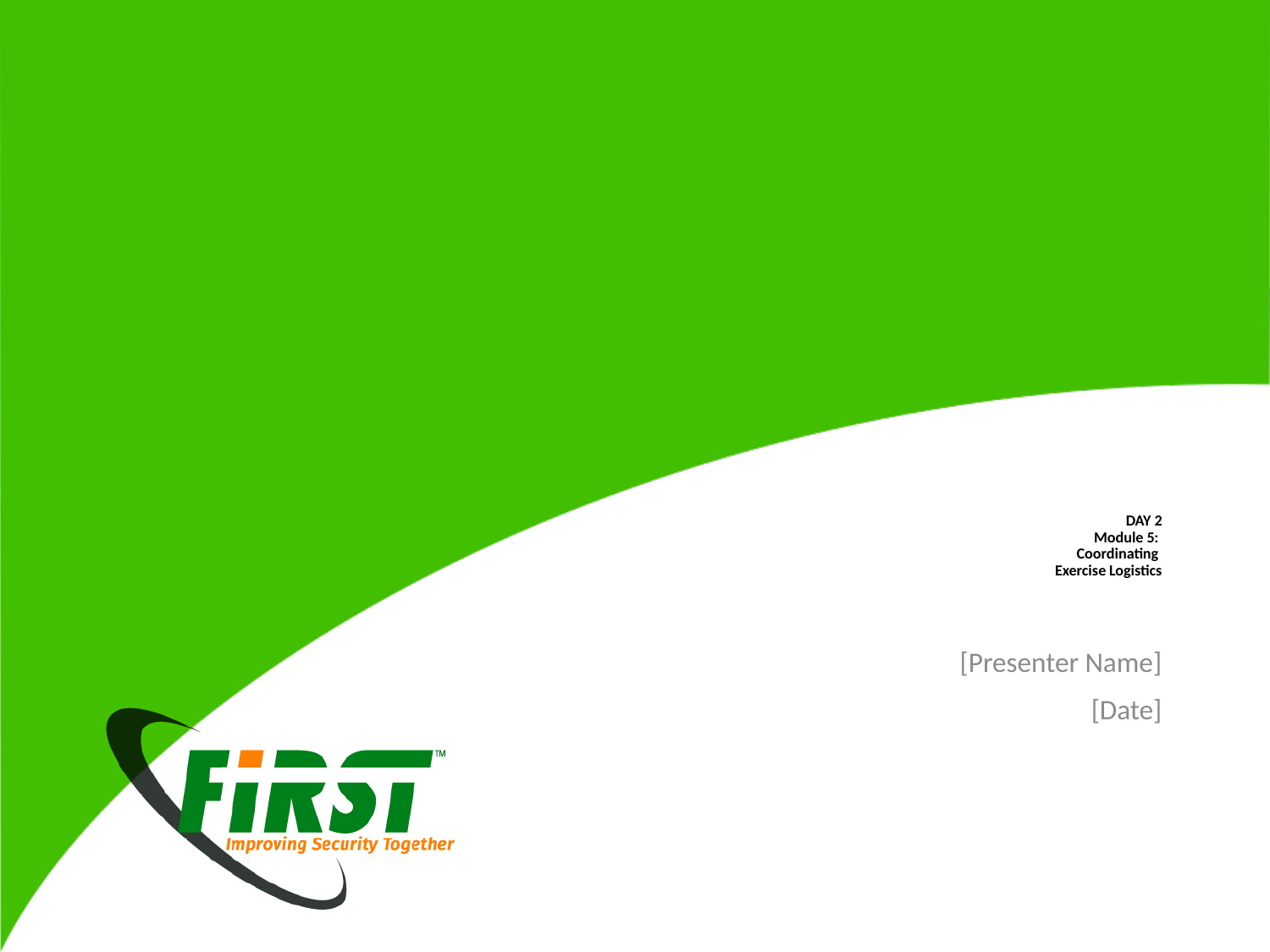

# DAY 2 Module 5: Coordinating Exercise Logistics
[Presenter Name]
[Date]